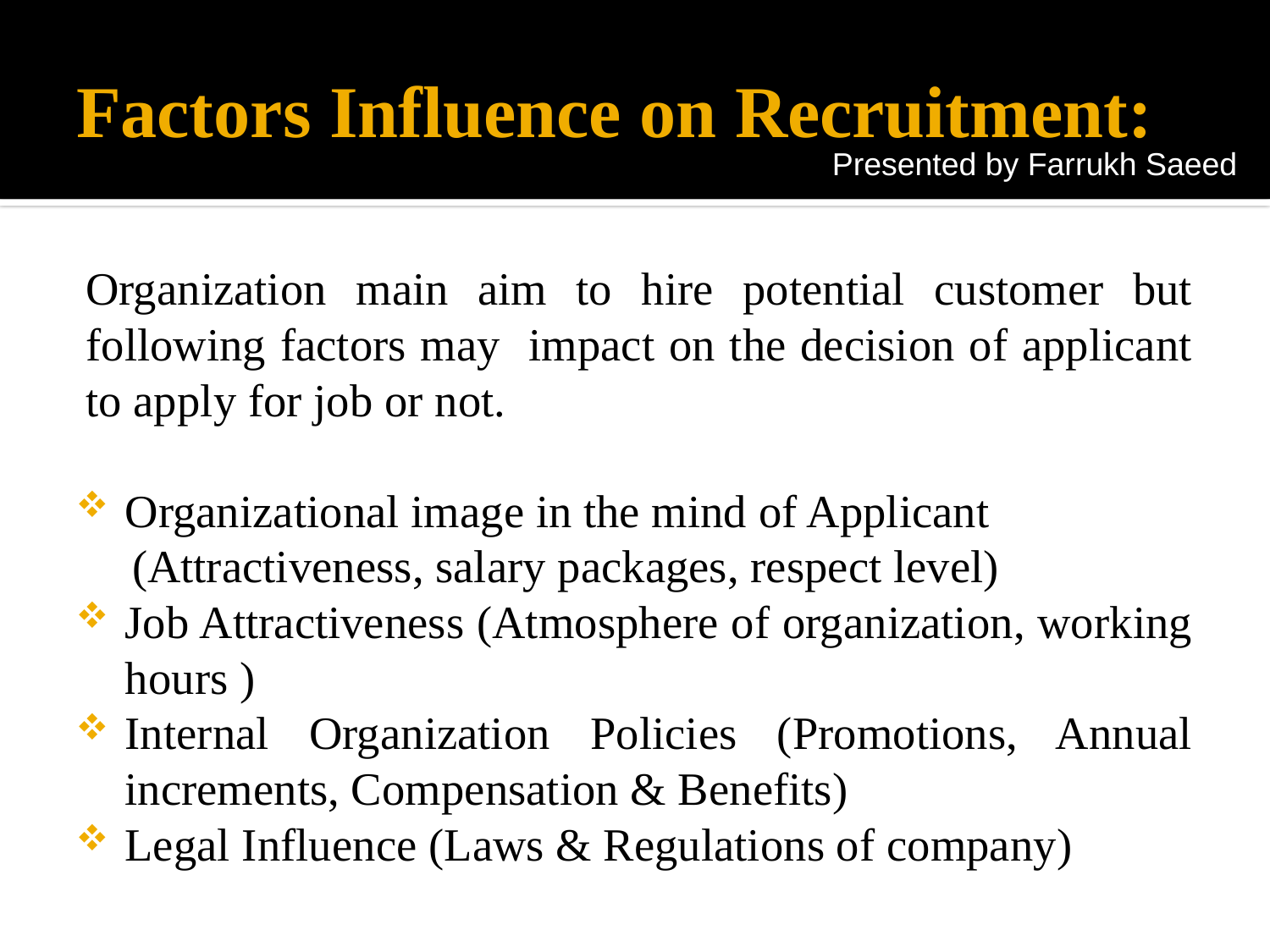

# Factors Influence on Recruitment:
Presented by Farrukh Saeed
Organization main aim to hire potential customer but following factors may  impact on the decision of applicant to apply for job or not.

Organizational image in the mind of Applicant
    (Attractiveness, salary packages, respect level)
Job Attractiveness (Atmosphere of organization, working hours )
Internal Organization Policies (Promotions, Annual increments, Compensation & Benefits)
Legal Influence (Laws & Regulations of company)